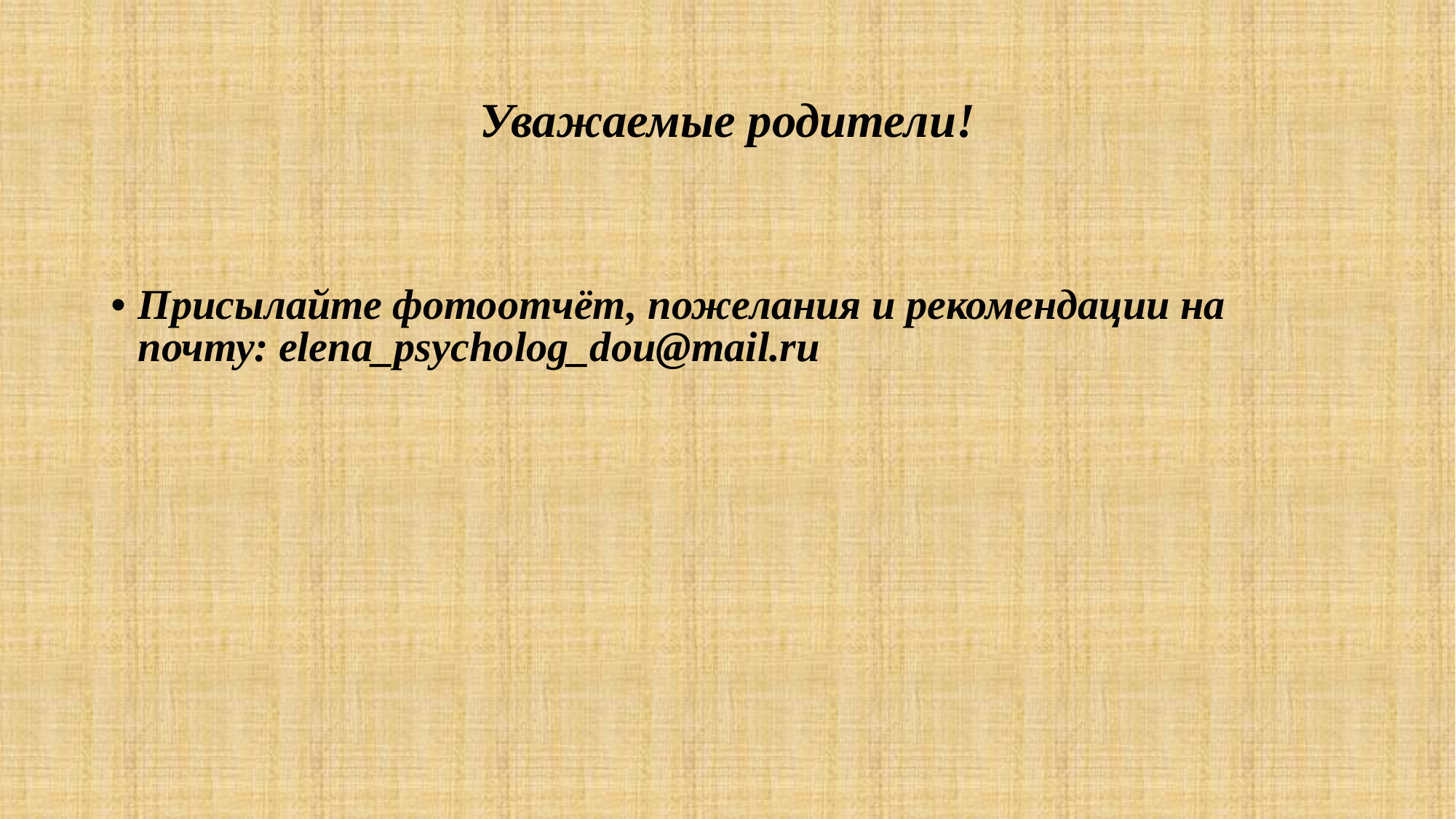

# Уважаемые родители!

Присылайте фотоотчёт, пожелания и рекомендации на почту: elena_psycholog_dou@mail.ru